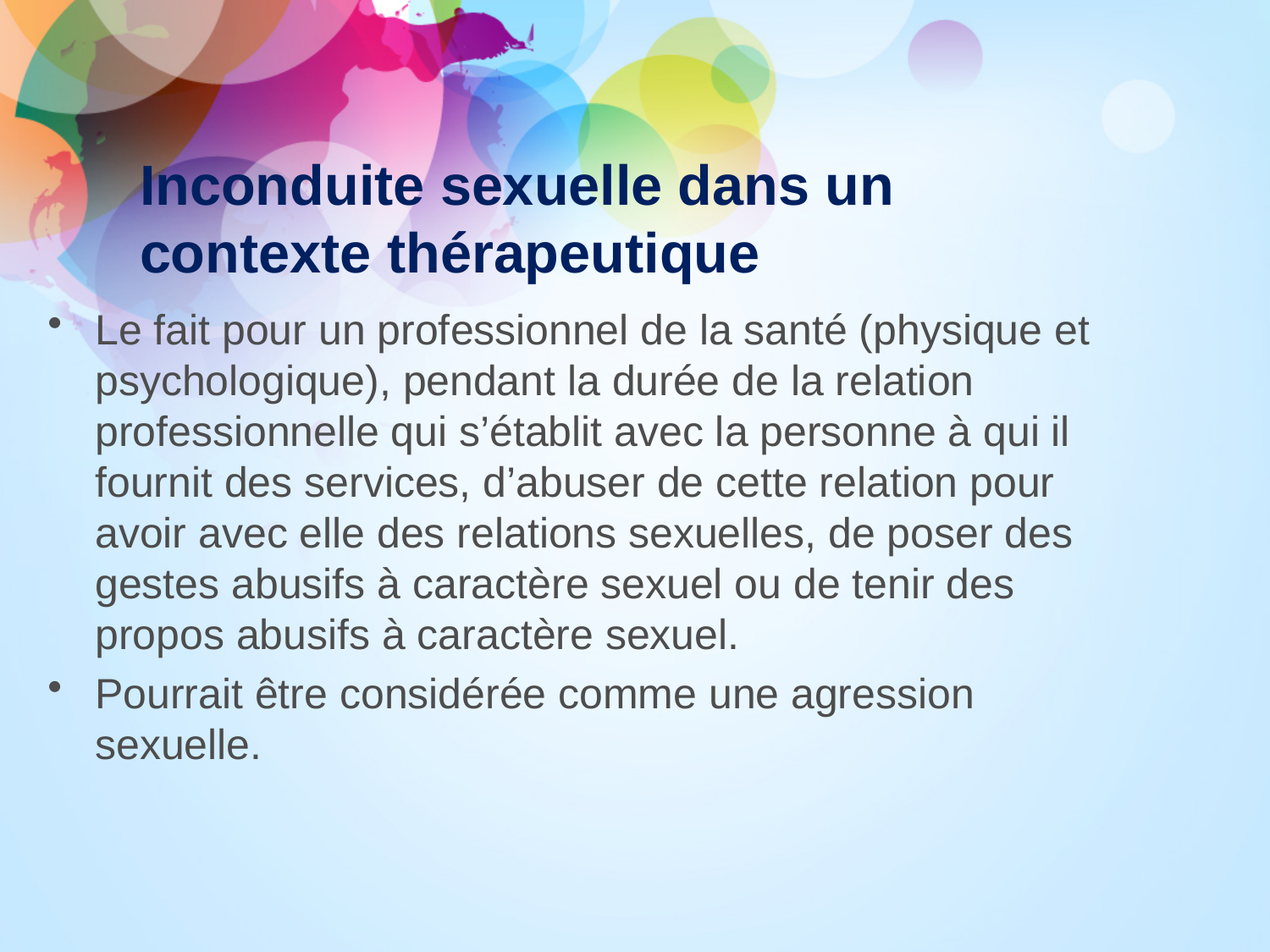

# Inconduite sexuelle dans un contexte thérapeutique
Le fait pour un professionnel de la santé (physique et psychologique), pendant la durée de la relation professionnelle qui s’établit avec la personne à qui il fournit des services, d’abuser de cette relation pour avoir avec elle des relations sexuelles, de poser des gestes abusifs à caractère sexuel ou de tenir des propos abusifs à caractère sexuel.
Pourrait être considérée comme une agression sexuelle.